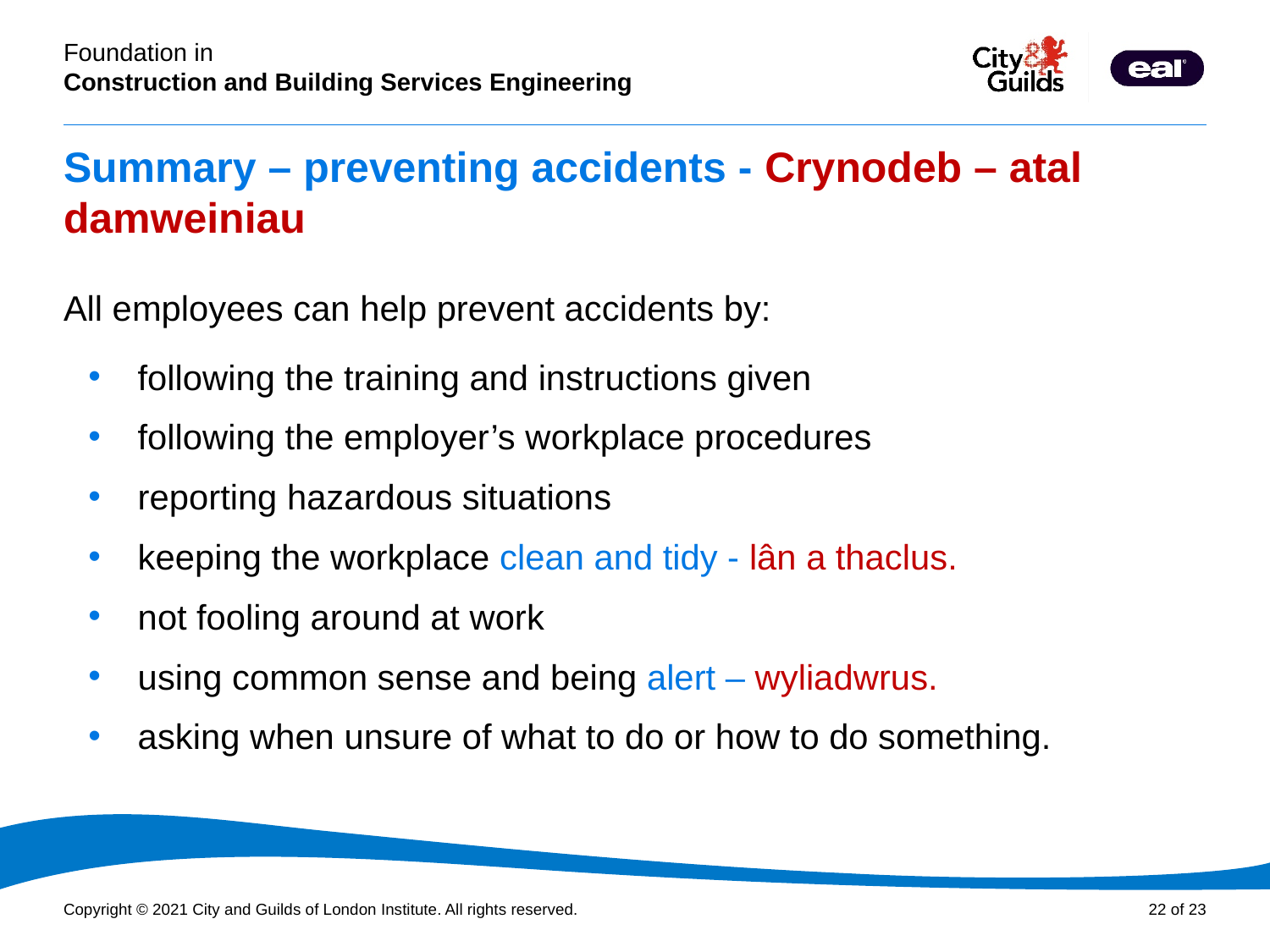

# Summary – preventing accidents - Crynodeb – atal damweiniau
All employees can help prevent accidents by:
following the training and instructions given
following the employer’s workplace procedures
reporting hazardous situations
keeping the workplace clean and tidy - lân a thaclus.
not fooling around at work
using common sense and being alert – wyliadwrus.
asking when unsure of what to do or how to do something.